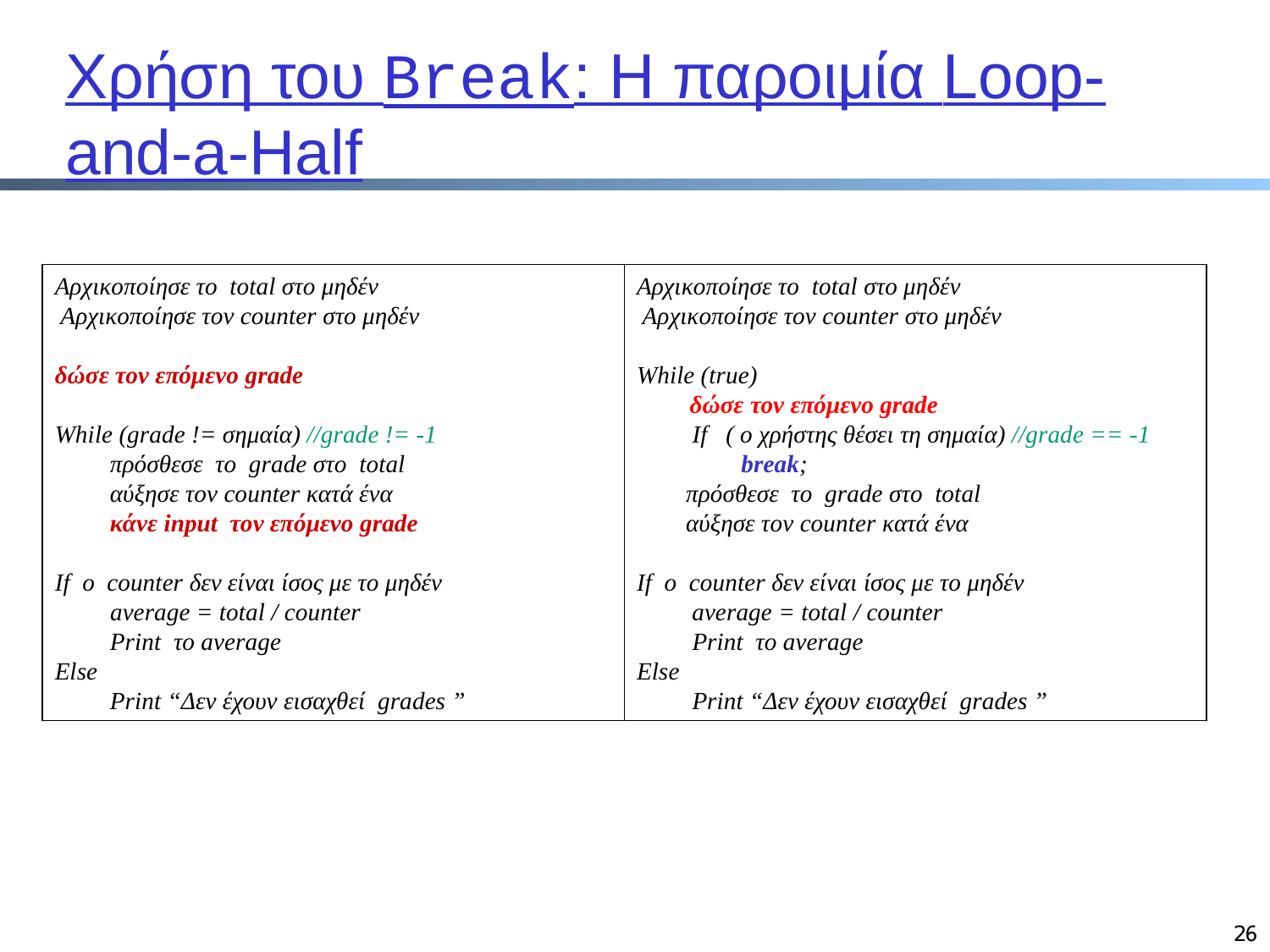

# Χρήση του Break: Η παροιμία Loop-and-a-Half
Αρχικοποίησε το  total στο μηδέν
 Αρχικοποίησε τον counter στο μηδέν
δώσε τον επόμενο grade
While (grade != σημαία) //grade != -1
         πρόσθεσε  το  grade στο  total
         αύξησε τον counter κατά ένα
         κάνε input  τον επόμενο grade
If  ο  counter δεν είναι ίσος με το μηδέν
         average = total / counter
         Print  το average
Else
         Print “Δεν έχουν εισαχθεί  grades ”
Αρχικοποίησε το  total στο μηδέν
 Αρχικοποίησε τον counter στο μηδέν
While (true)
          δώσε τον επόμενο grade
         If   ( ο χρήστης θέσει τη σημαία) //grade == -1
                 break;
        πρόσθεσε  το  grade στο  total
        αύξησε τον counter κατά ένα
If  ο  counter δεν είναι ίσος με το μηδέν
         average = total / counter
         Print  το average
Else
         Print “Δεν έχουν εισαχθεί  grades ”
26